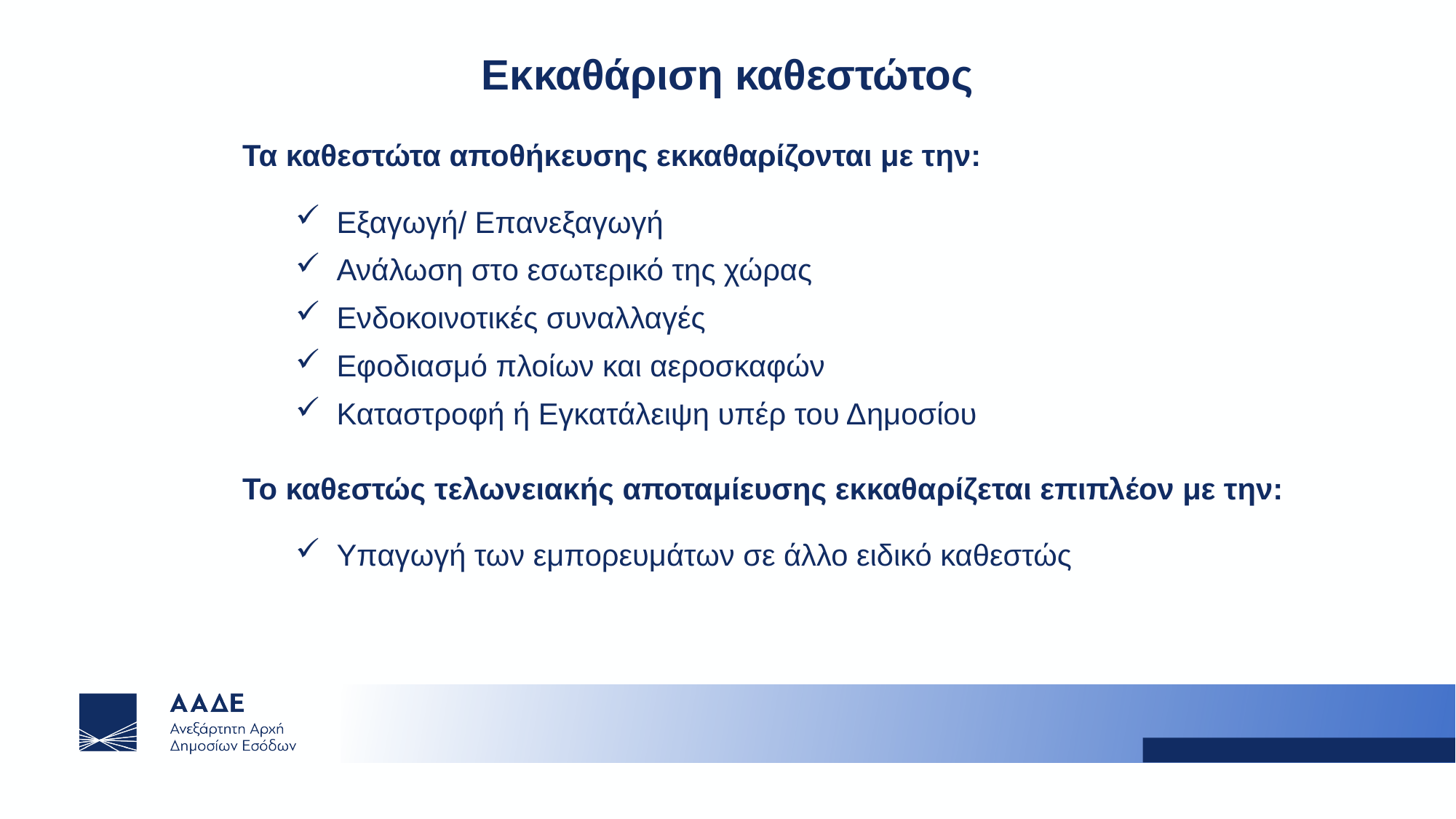

Εκκαθάριση καθεστώτος
Τα καθεστώτα αποθήκευσης εκκαθαρίζονται με την:
Εξαγωγή/ Επανεξαγωγή
Ανάλωση στο εσωτερικό της χώρας
Ενδοκοινοτικές συναλλαγές
Εφοδιασμό πλοίων και αεροσκαφών
Καταστροφή ή Εγκατάλειψη υπέρ του Δημοσίου
Το καθεστώς τελωνειακής αποταμίευσης εκκαθαρίζεται επιπλέον με την:
Υπαγωγή των εμπορευμάτων σε άλλο ειδικό καθεστώς